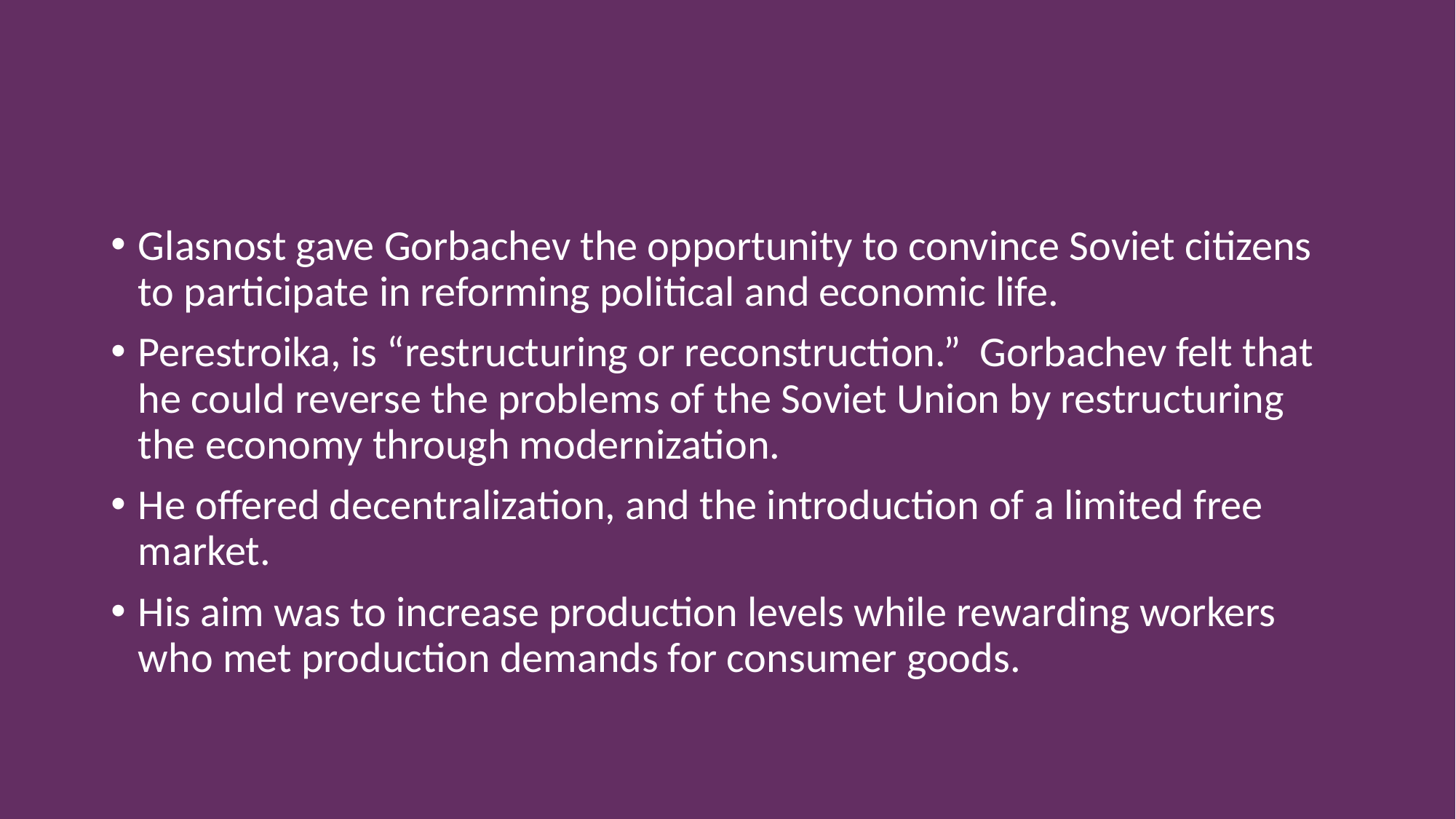

Glasnost gave Gorbachev the opportunity to convince Soviet citizens to participate in reforming political and economic life.
Perestroika, is “restructuring or reconstruction.”  Gorbachev felt that he could reverse the problems of the Soviet Union by restructuring the economy through modernization.
He offered decentralization, and the introduction of a limited free market.
His aim was to increase production levels while rewarding workers who met production demands for consumer goods.